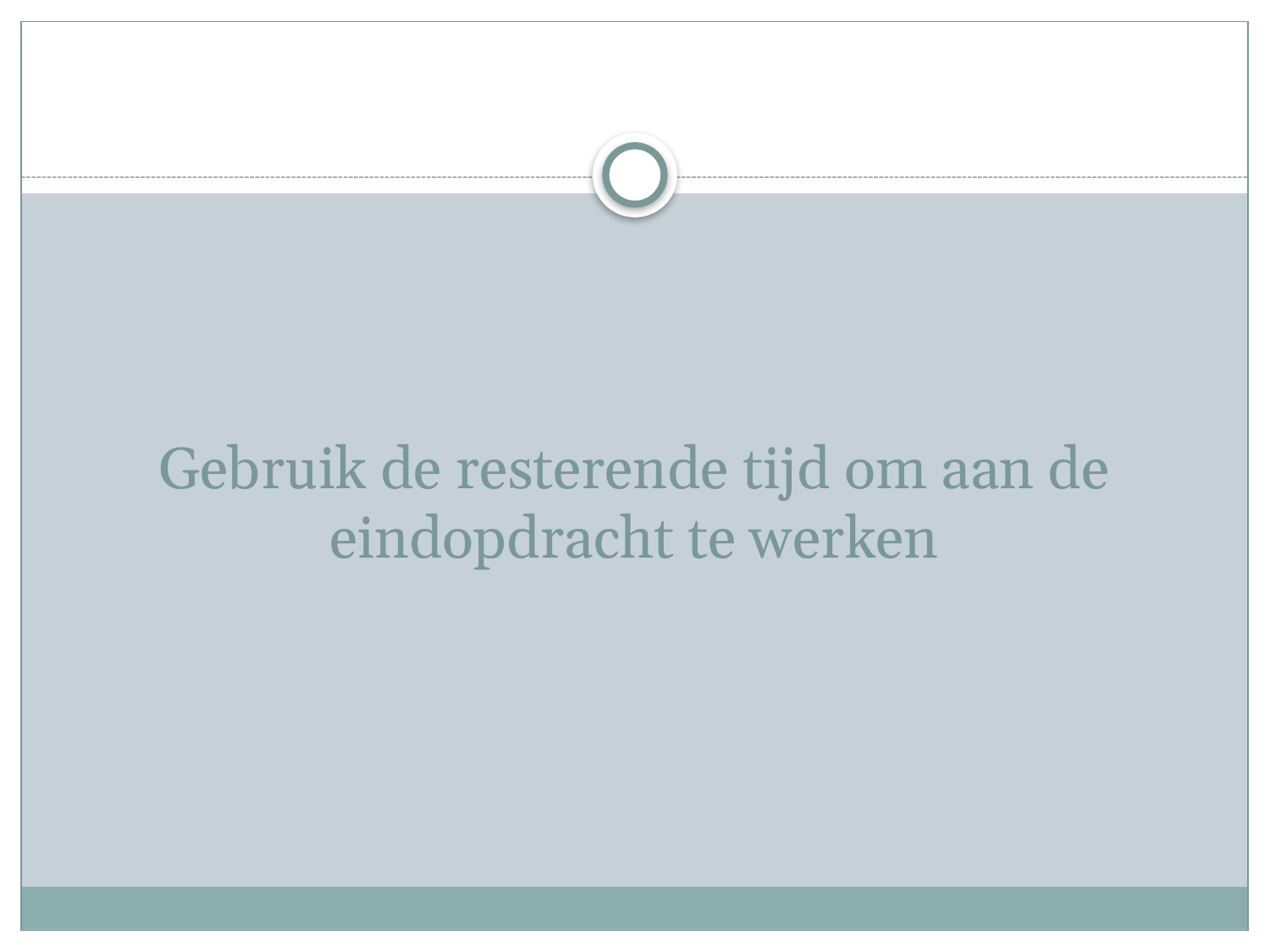

# Gebruik de resterende tijd om aan de eindopdracht te werken